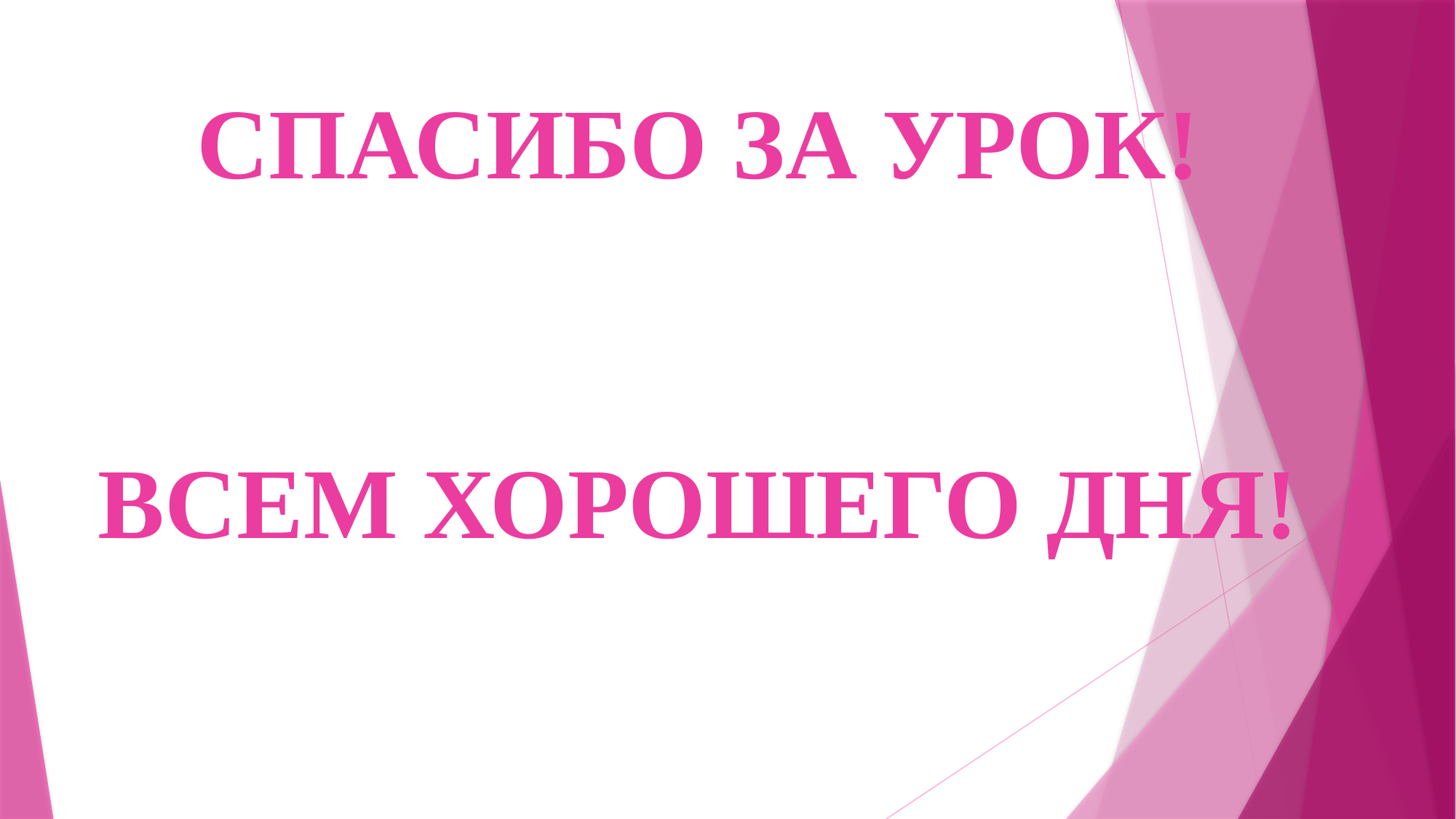

# СПАСИБО ЗА УРОК! ВСЕМ ХОРОШЕГО ДНЯ!